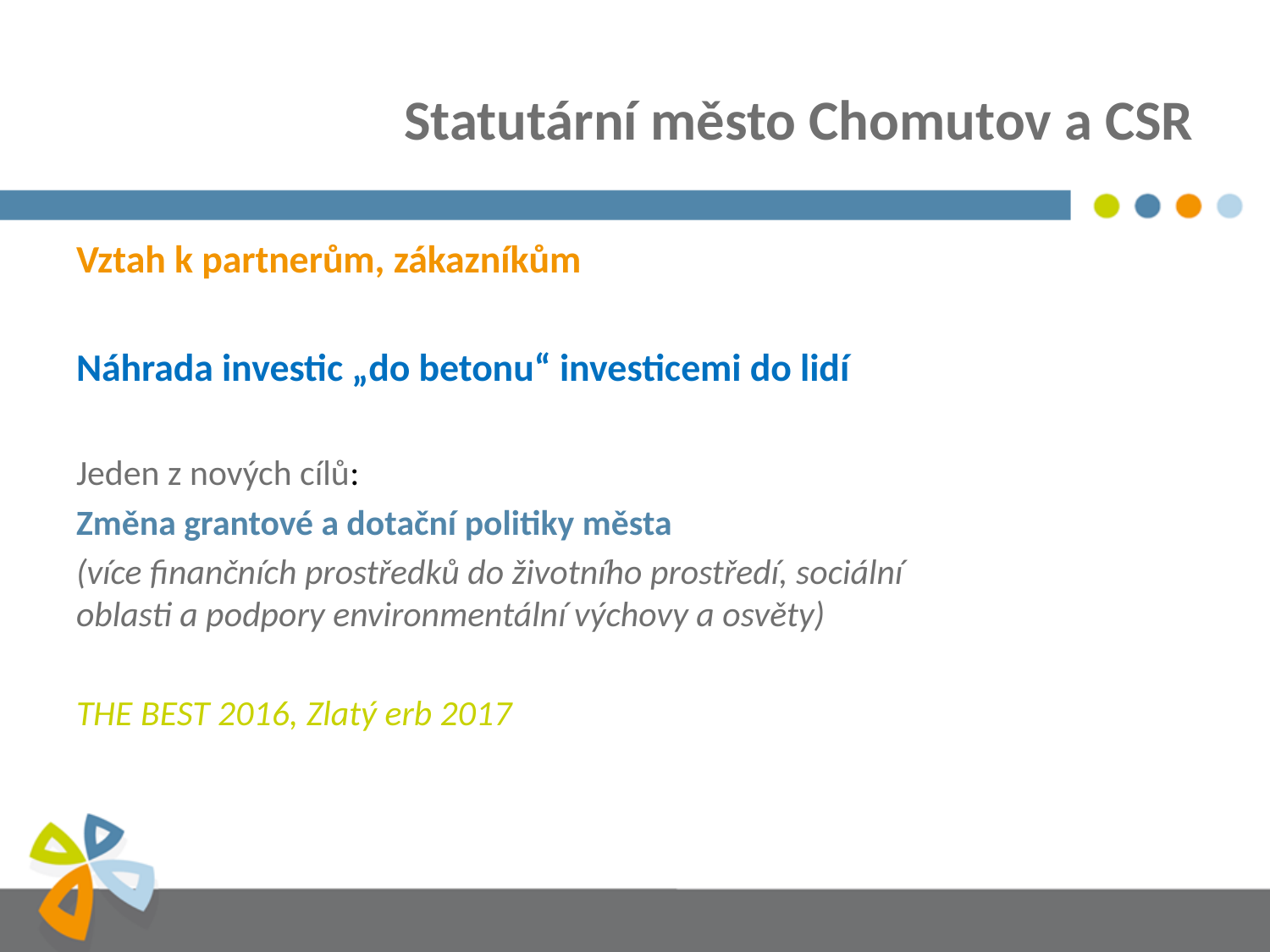

# Statutární město Chomutov a CSR
Vztah k partnerům, zákazníkům

Náhrada investic „do betonu“ investicemi do lidí

Jeden z nových cílů:
Změna grantové a dotační politiky města
(více finančních prostředků do životního prostředí, sociální oblasti a podpory environmentální výchovy a osvěty)

THE BEST 2016, Zlatý erb 2017